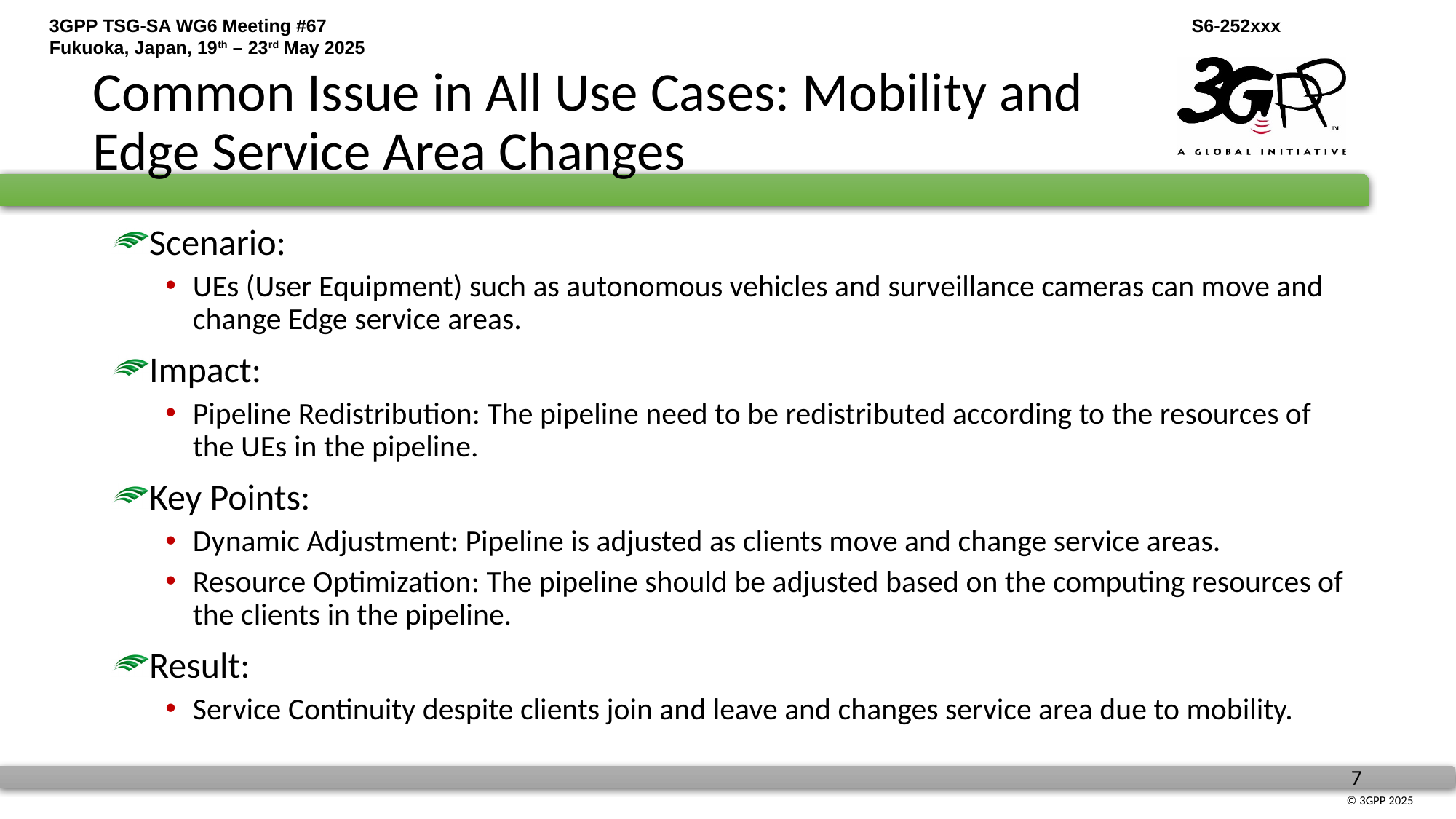

# Common Issue in All Use Cases: Mobility and Edge Service Area Changes
Scenario:
UEs (User Equipment) such as autonomous vehicles and surveillance cameras can move and change Edge service areas.
Impact:
Pipeline Redistribution: The pipeline need to be redistributed according to the resources of the UEs in the pipeline.
Key Points:
Dynamic Adjustment: Pipeline is adjusted as clients move and change service areas.
Resource Optimization: The pipeline should be adjusted based on the computing resources of the clients in the pipeline.
Result:
Service Continuity despite clients join and leave and changes service area due to mobility.